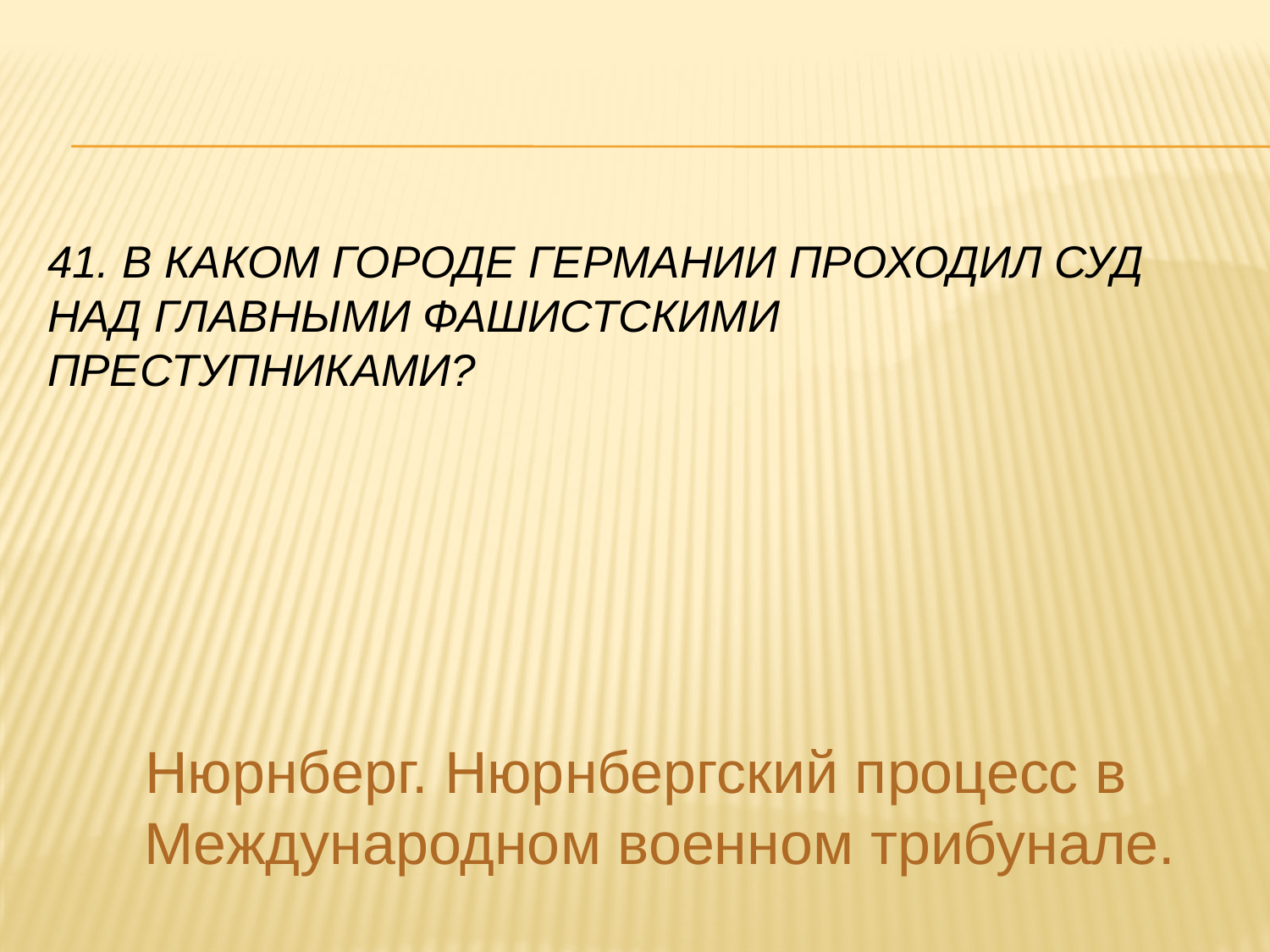

# 41. В каком городе Германии проходил суд над главными фашистскими преступниками?
Нюрнберг. Нюрнбергский процесс в Международном военном трибунале.